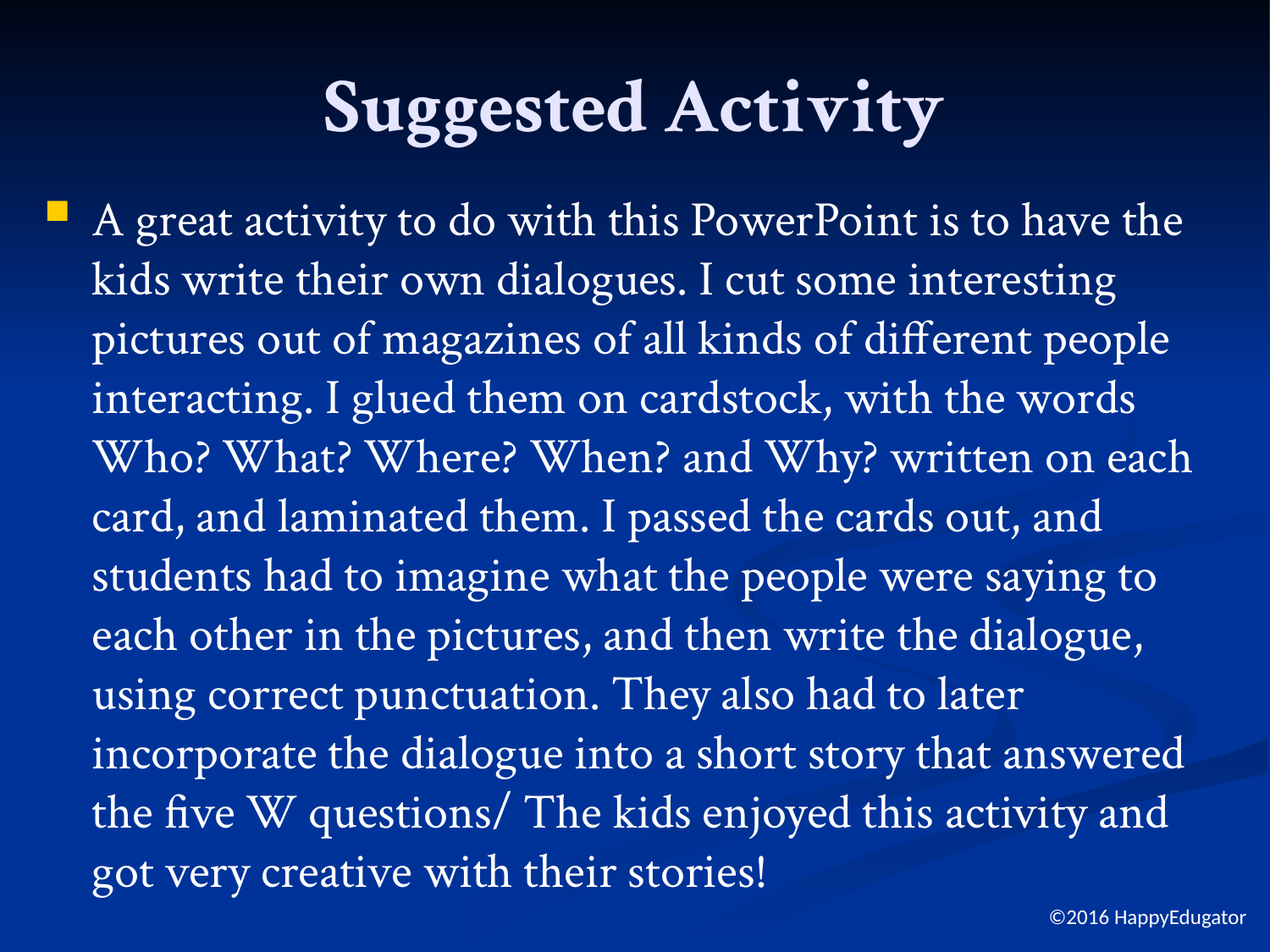

# Suggested Activity
A great activity to do with this PowerPoint is to have the kids write their own dialogues. I cut some interesting pictures out of magazines of all kinds of different people interacting. I glued them on cardstock, with the words Who? What? Where? When? and Why? written on each card, and laminated them. I passed the cards out, and students had to imagine what the people were saying to each other in the pictures, and then write the dialogue, using correct punctuation. They also had to later incorporate the dialogue into a short story that answered the five W questions/ The kids enjoyed this activity and got very creative with their stories!
©2016 HappyEdugator